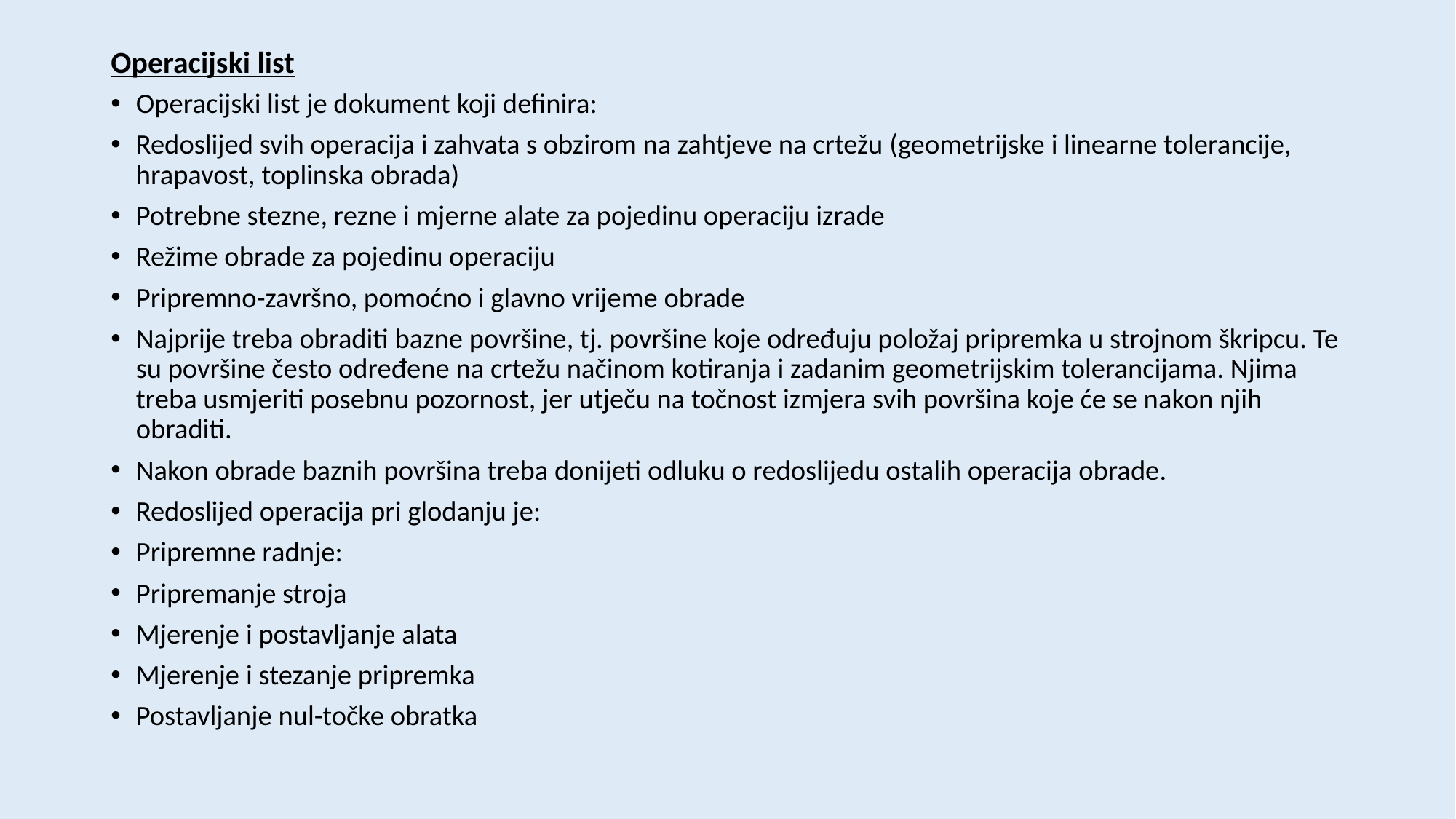

# Operacijski list
Operacijski list je dokument koji definira:
Redoslijed svih operacija i zahvata s obzirom na zahtjeve na crtežu (geometrijske i linearne tolerancije, hrapavost, toplinska obrada)
Potrebne stezne, rezne i mjerne alate za pojedinu operaciju izrade
Režime obrade za pojedinu operaciju
Pripremno-završno, pomoćno i glavno vrijeme obrade
Najprije treba obraditi bazne površine, tj. površine koje određuju položaj pripremka u strojnom škripcu. Te su površine često određene na crtežu načinom kotiranja i zadanim geometrijskim tolerancijama. Njima treba usmjeriti posebnu pozornost, jer utječu na točnost izmjera svih površina koje će se nakon njih obraditi.
Nakon obrade baznih površina treba donijeti odluku o redoslijedu ostalih operacija obrade.
Redoslijed operacija pri glodanju je:
Pripremne radnje:
Pripremanje stroja
Mjerenje i postavljanje alata
Mjerenje i stezanje pripremka
Postavljanje nul-točke obratka